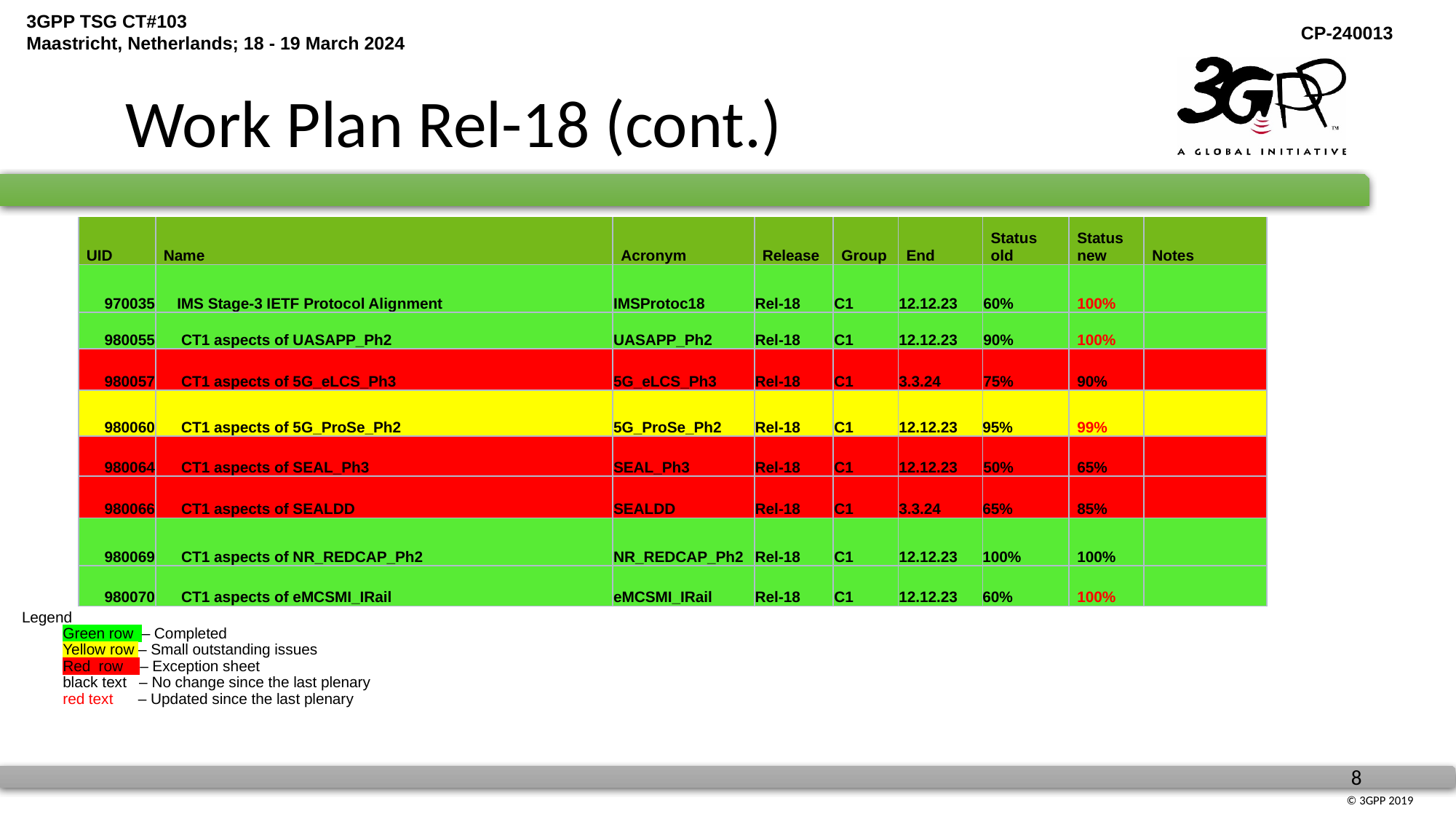

# Work Plan Rel-18 (cont.)
| UID | Name | Acronym | Release | Group | End | Status old | Status new | Notes |
| --- | --- | --- | --- | --- | --- | --- | --- | --- |
| 970035 | IMS Stage-3 IETF Protocol Alignment | IMSProtoc18 | Rel-18 | C1 | 12.12.23 | 60% | 100% |  |
| 980055 | CT1 aspects of UASAPP\_Ph2 | UASAPP\_Ph2 | Rel-18 | C1 | 12.12.23 | 90% | 100% |  |
| 980057 | CT1 aspects of 5G\_eLCS\_Ph3 | 5G\_eLCS\_Ph3 | Rel-18 | C1 | 3.3.24 | 75% | 90% |  |
| 980060 | CT1 aspects of 5G\_ProSe\_Ph2 | 5G\_ProSe\_Ph2 | Rel-18 | C1 | 12.12.23 | 95% | 99% |  |
| 980064 | CT1 aspects of SEAL\_Ph3 | SEAL\_Ph3 | Rel-18 | C1 | 12.12.23 | 50% | 65% |  |
| 980066 | CT1 aspects of SEALDD | SEALDD | Rel-18 | C1 | 3.3.24 | 65% | 85% |  |
| 980069 | CT1 aspects of NR\_REDCAP\_Ph2 | NR\_REDCAP\_Ph2 | Rel-18 | C1 | 12.12.23 | 100% | 100% |  |
| 980070 | CT1 aspects of eMCSMI\_IRail | eMCSMI\_IRail | Rel-18 | C1 | 12.12.23 | 60% | 100% |  |
Legend
Green row  – Completed
	Yellow row – Small outstanding issues
Red  row    – Exception sheet
	black text   – No change since the last plenary
	red text      – Updated since the last plenary